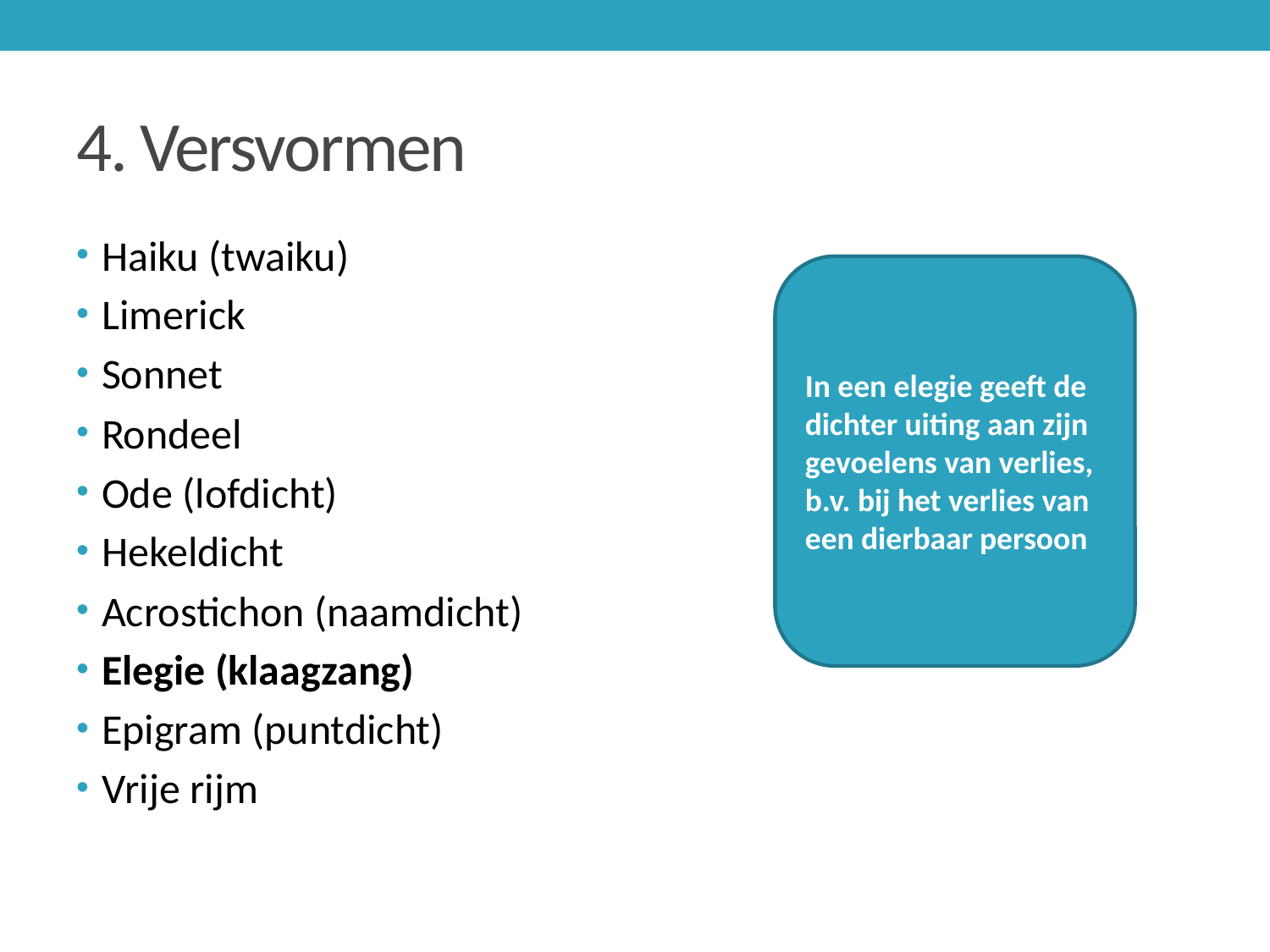

# 4. Versvormen
Haiku (twaiku)
Limerick
Sonnet
Rondeel
Ode (lofdicht)
Hekeldicht
Acrostichon (naamdicht)
Elegie (klaagzang)
Epigram (puntdicht)
Vrije rijm

In een elegie geeft de dichter uiting aan zijn gevoelens van verlies, b.v. bij het verlies van een dierbaar persoon